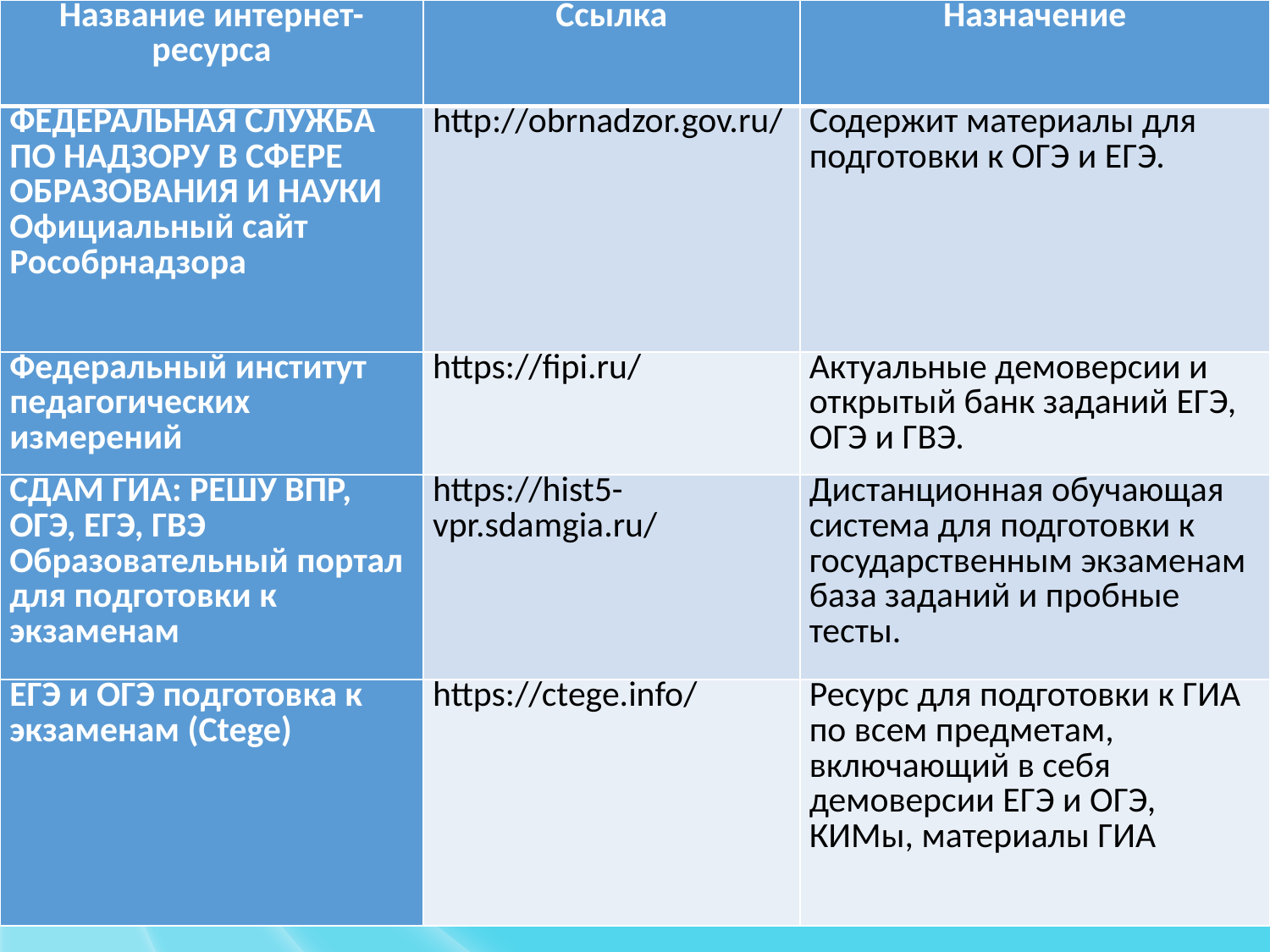

| Название интернет- ресурса | Ссылка | Назначение |
| --- | --- | --- |
| ФЕДЕРАЛЬНАЯ СЛУЖБА ПО НАДЗОРУ В СФЕРЕ ОБРАЗОВАНИЯ И НАУКИ Официальный сайт Рособрнадзора | http://obrnadzor.gov.ru/ | Содержит материалы для подготовки к ОГЭ и ЕГЭ. |
| Федеральный институт педагогических измерений | https://fipi.ru/ | Актуальные демоверсии и открытый банк заданий ЕГЭ, ОГЭ и ГВЭ. |
| СДАМ ГИА: РЕШУ ВПР, ОГЭ, ЕГЭ, ГВЭ Образовательный портал для подготовки к экзаменам | https://hist5-vpr.sdamgia.ru/ | Дистанционная обучающая система для подготовки к государственным экзаменам база заданий и пробные тесты. |
| ЕГЭ и ОГЭ подготовка к экзаменам (Ctege) | https://ctege.info/ | Ресурс для подготовки к ГИА по всем предметам, включающий в себя демоверсии ЕГЭ и ОГЭ, КИМы, материалы ГИА |